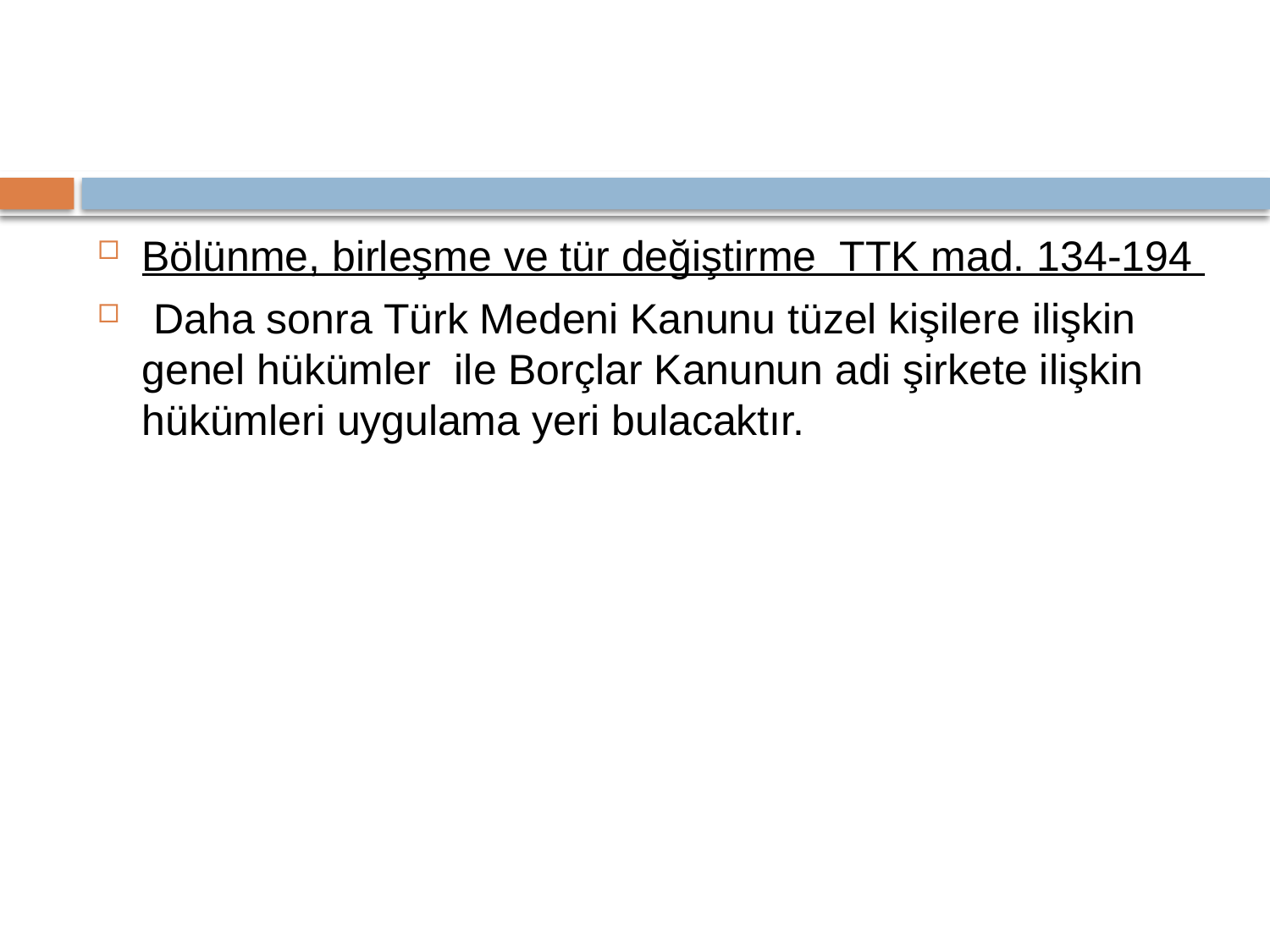

Bölünme, birleşme ve tür değiştirme  TTK mad. 134-194
 Daha sonra Türk Medeni Kanunu tüzel kişilere ilişkin genel hükümler  ile Borçlar Kanunun adi şirkete ilişkin hükümleri uygulama yeri bulacaktır.